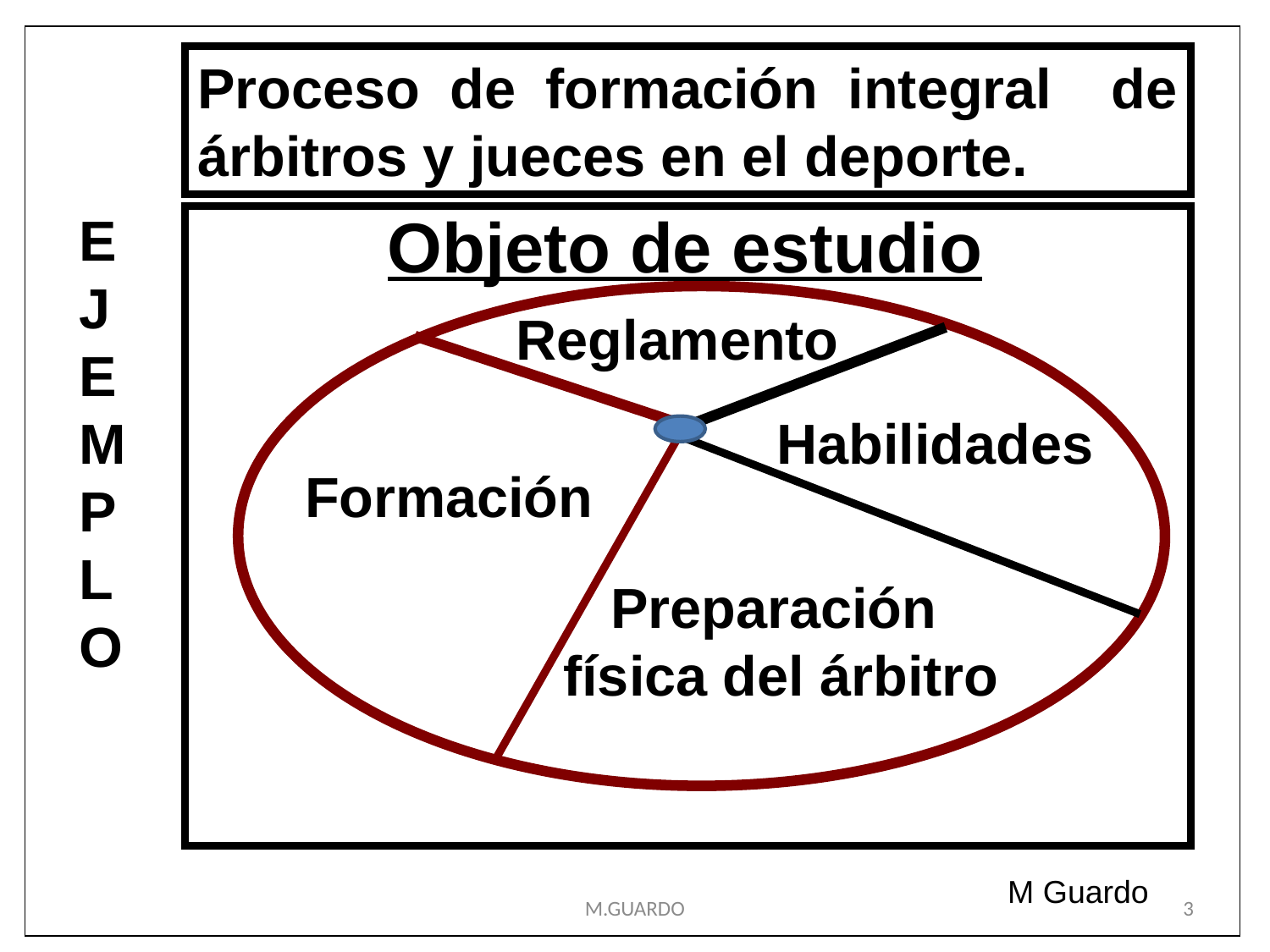

Proceso de formación integral  de árbitros y jueces en el deporte.
Objeto de estudio
EJEMPLO

Reglamento

Habilidades

Formación
Preparación
física del árbitro
M Guardo
M.GUARDO
3